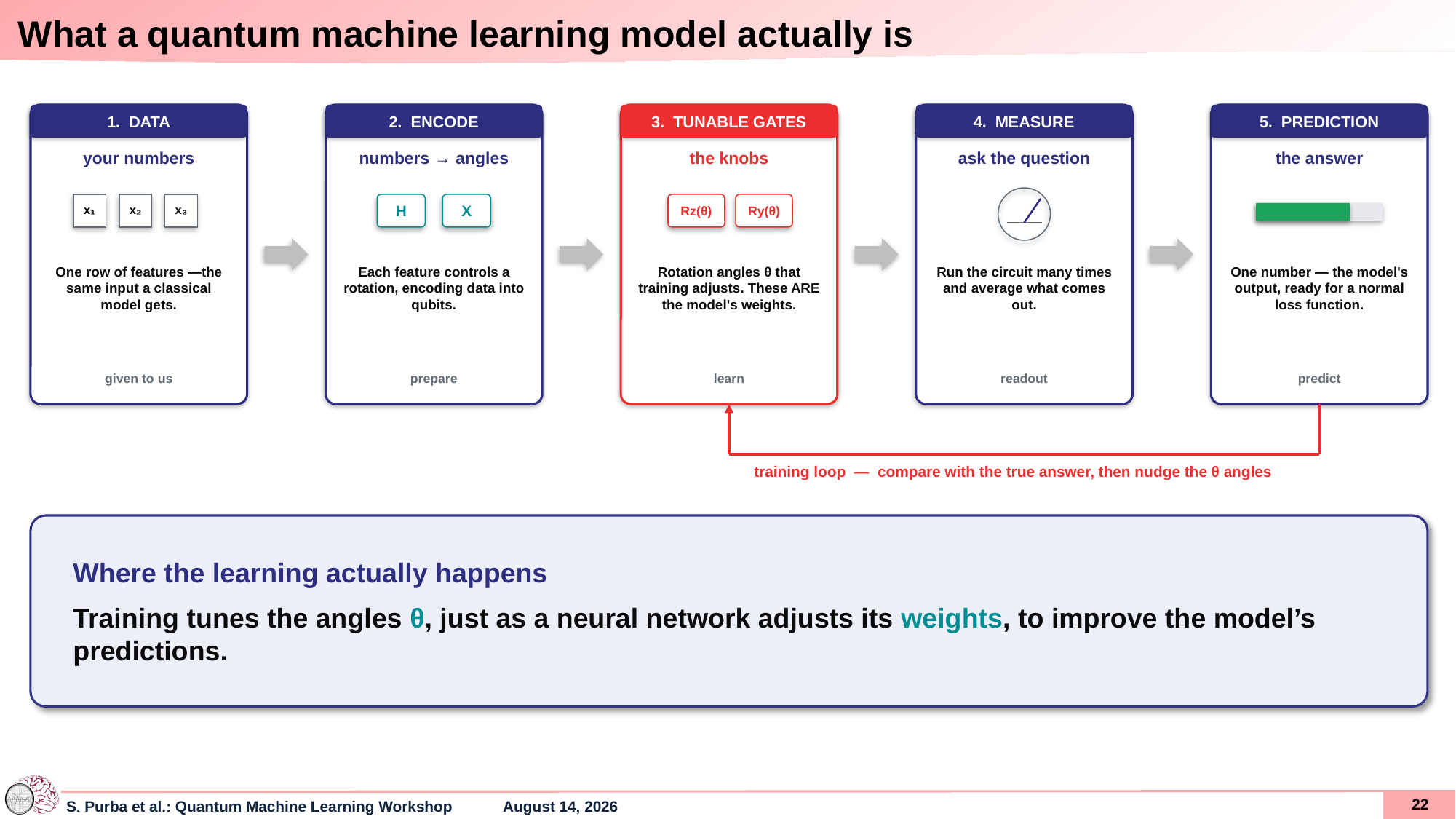

# What a quantum machine learning model actually is

1.  DATA
your numbers

x₁
x₂
x₃
One row of features —the same input a classical model gets.
given to us

2.  ENCODE
numbers → angles
H
X

Each feature controls a rotation, encoding data into qubits.
prepare

3.  TUNABLE GATES
the knobs
Rz(θ)
Ry(θ)

Rotation angles θ that training adjusts. These ARE the model's weights.
learn

4.  MEASURE
ask the question

Run the circuit many times and average what comes out.
readout

5.  PREDICTION
the answer

One number — the model's output, ready for a normal loss function.
predict
training loop  —  compare with the true answer, then nudge the θ angles
Where the learning actually happens
Training tunes the angles θ, just as a neural network adjusts its weights, to improve the model’s predictions.